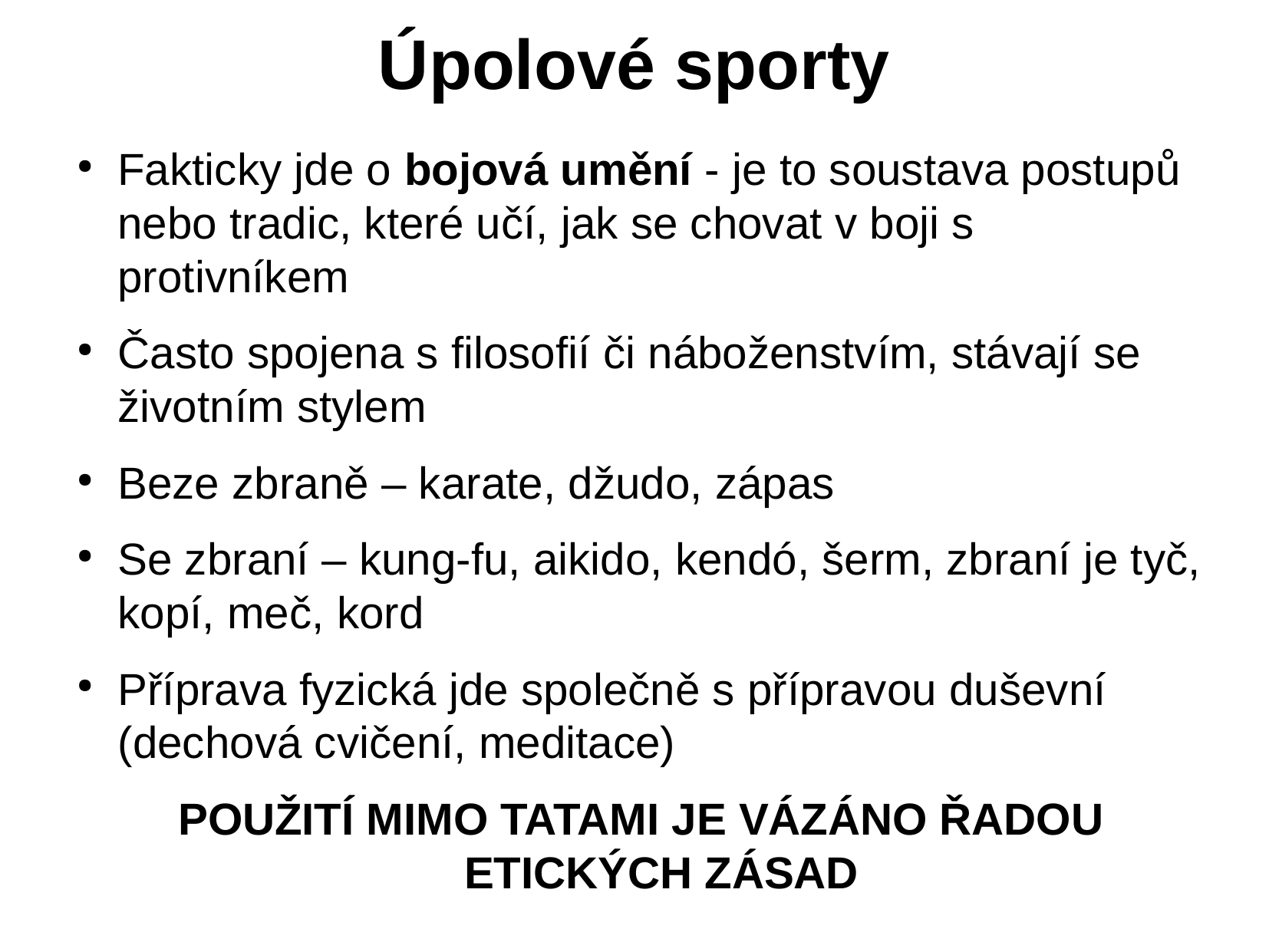

# Úpolové sporty
Fakticky jde o bojová umění - je to soustava postupů nebo tradic, které učí, jak se chovat v boji s protivníkem
Často spojena s filosofií či náboženstvím, stávají se životním stylem
Beze zbraně – karate, džudo, zápas
Se zbraní – kung-fu, aikido, kendó, šerm, zbraní je tyč, kopí, meč, kord
Příprava fyzická jde společně s přípravou duševní (dechová cvičení, meditace)
POUŽITÍ MIMO TATAMI JE VÁZÁNO ŘADOU ETICKÝCH ZÁSAD